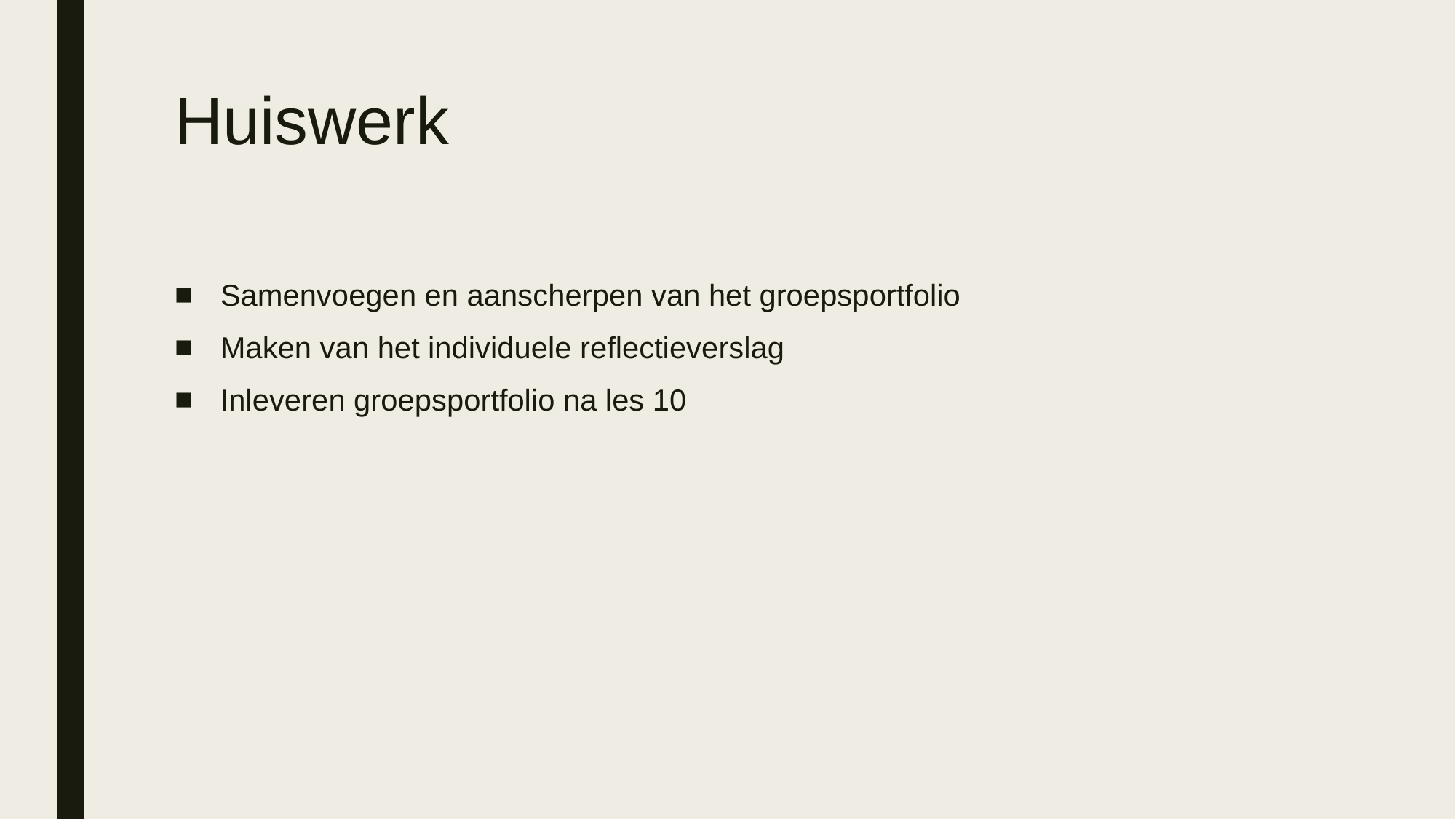

# Huiswerk
Samenvoegen en aanscherpen van het groepsportfolio
Maken van het individuele reflectieverslag
Inleveren groepsportfolio na les 10